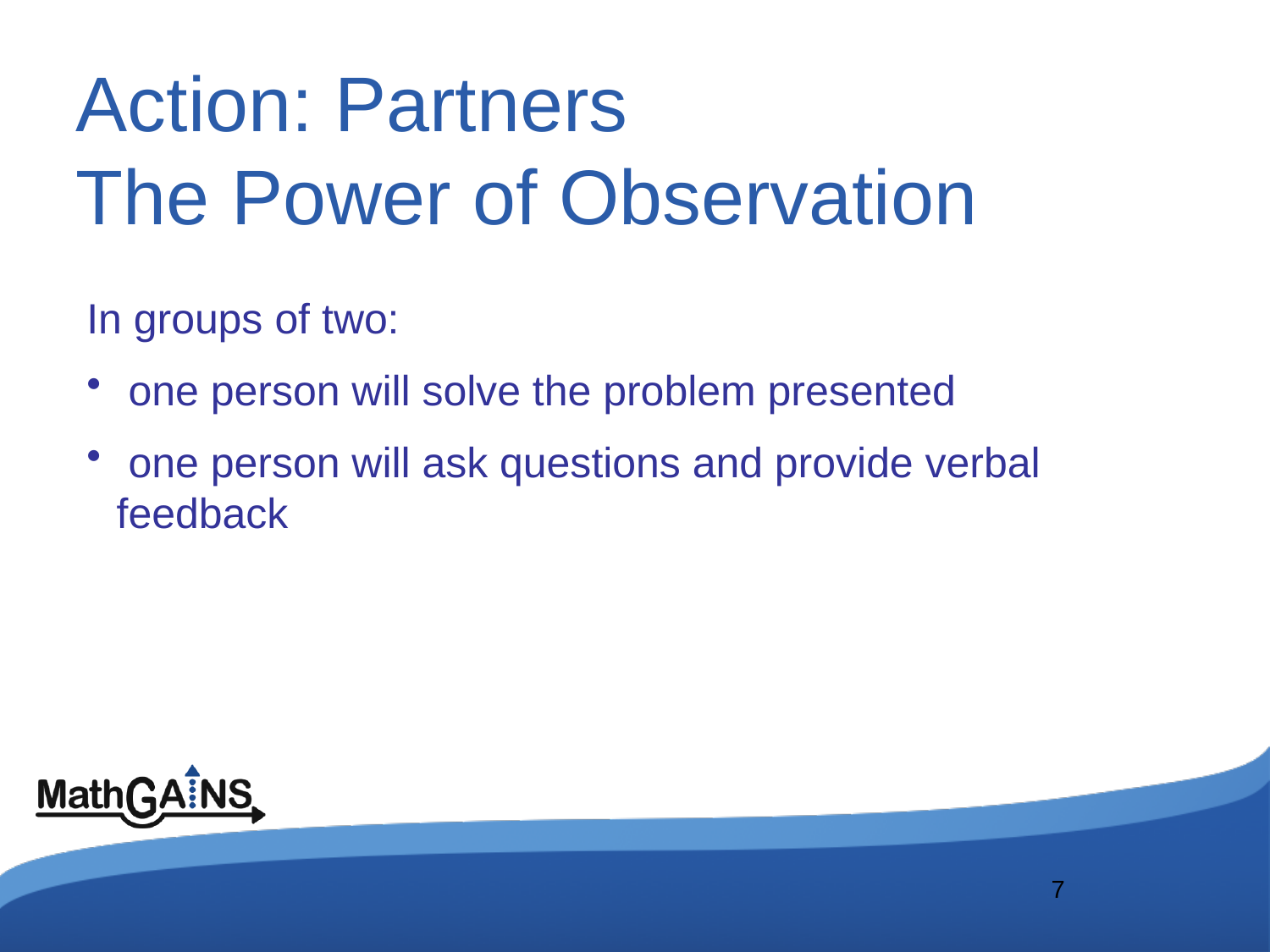

# Action: Partners The Power of Observation
In groups of two:
 one person will solve the problem presented
 one person will ask questions and provide verbal feedback
7